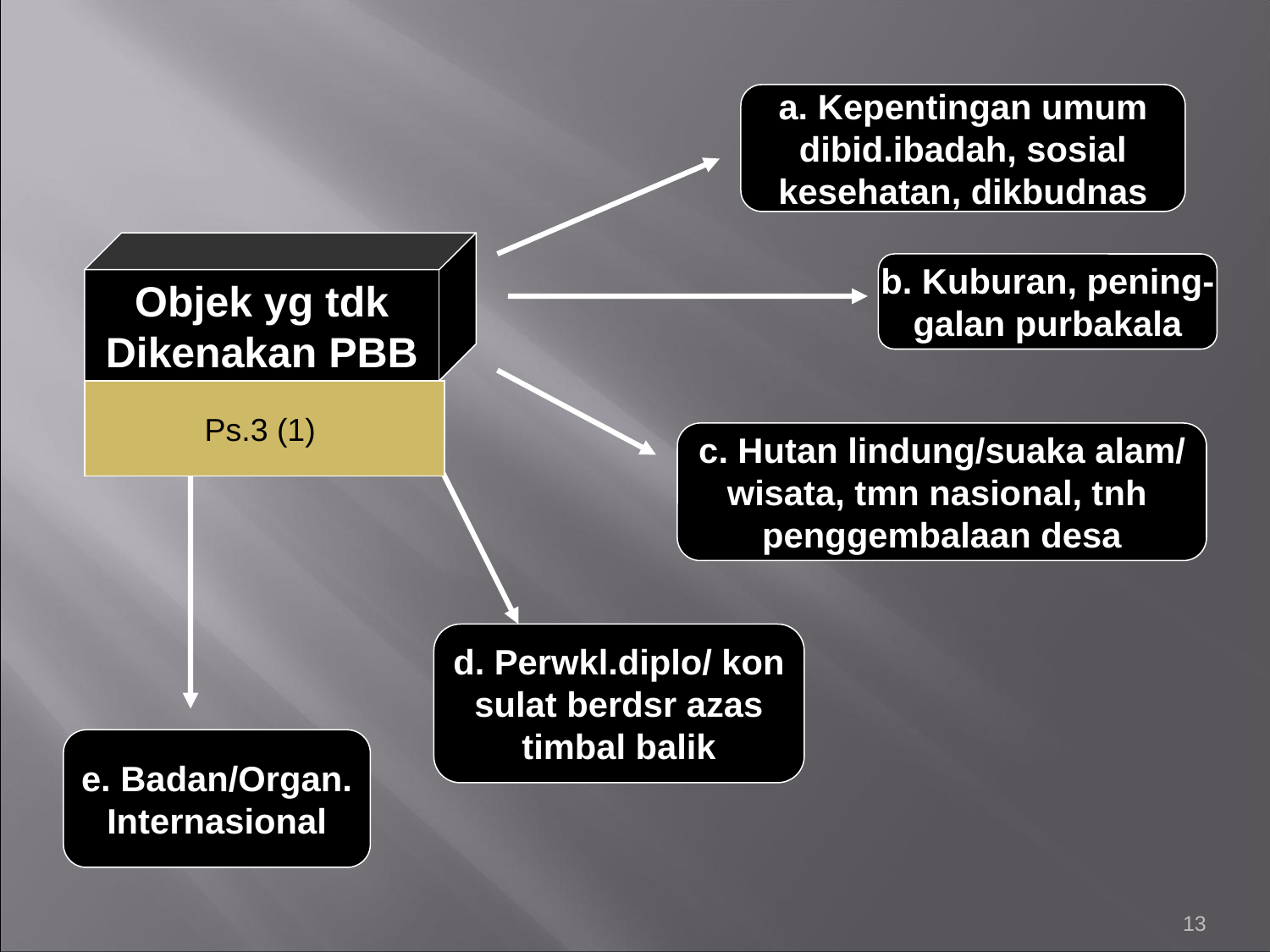

a. Kepentingan umum
dibid.ibadah, sosial
kesehatan, dikbudnas

Objek yg tdk
Dikenakan PBB
b. Kuburan, pening-
galan purbakala

Ps.3 (1)

c. Hutan lindung/suaka alam/
wisata, tmn nasional, tnh
penggembalaan desa

d. Perwkl.diplo/ kon
sulat berdsr azas
timbal balik

e. Badan/Organ.
Internasional
13